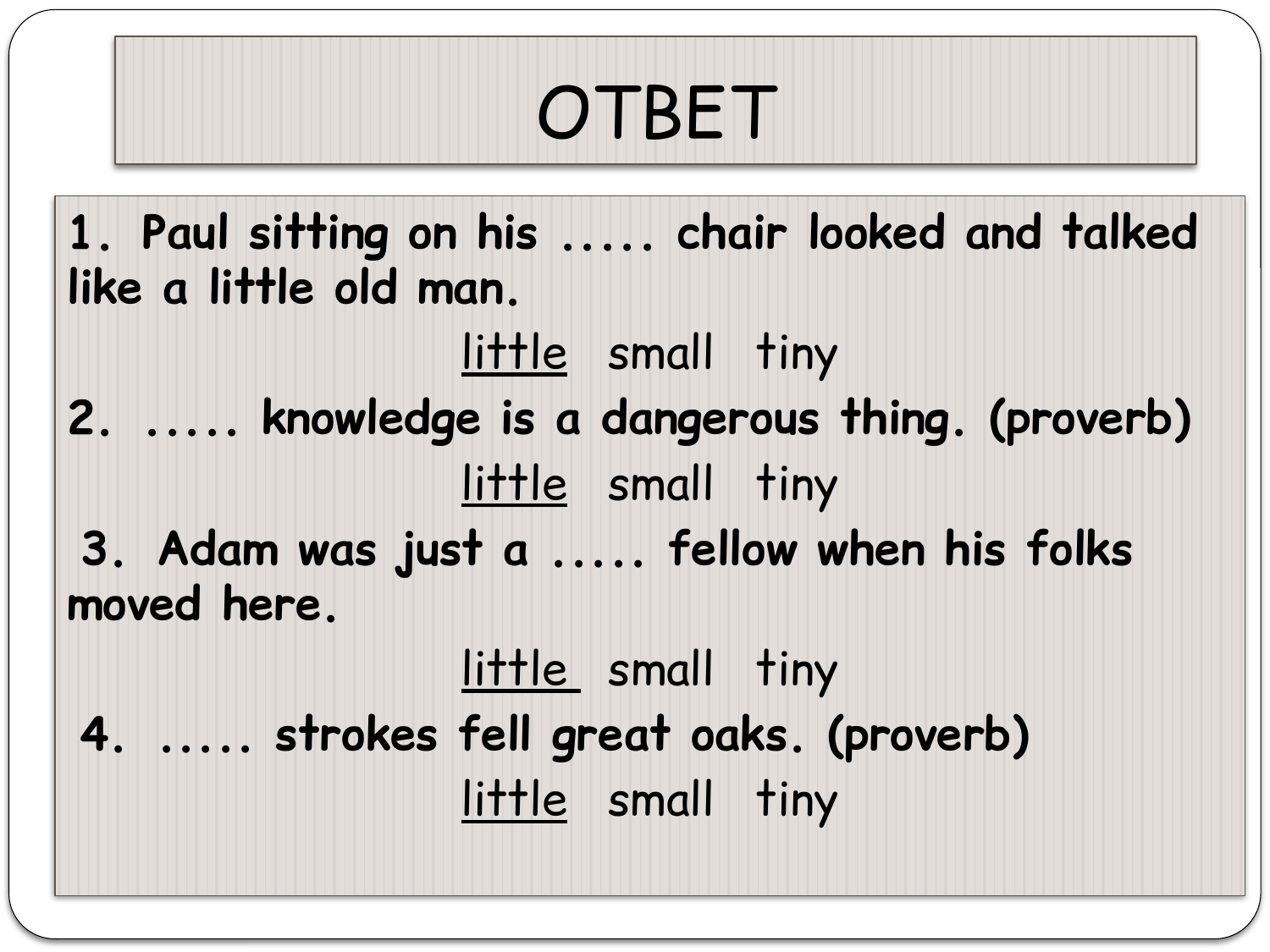

# ОТВЕТ
1.  Paul sitting on his ..... chair looked and talked like a little old man.
little   small   tiny
2.  ..... knowledge is a dangerous thing. (proverb)
little   small   tiny
 3.  Adam was just a ..... fellow when his folks moved here.
little   small   tiny
 4.  ..... strokes fell great oaks. (proverb)
little   small   tiny